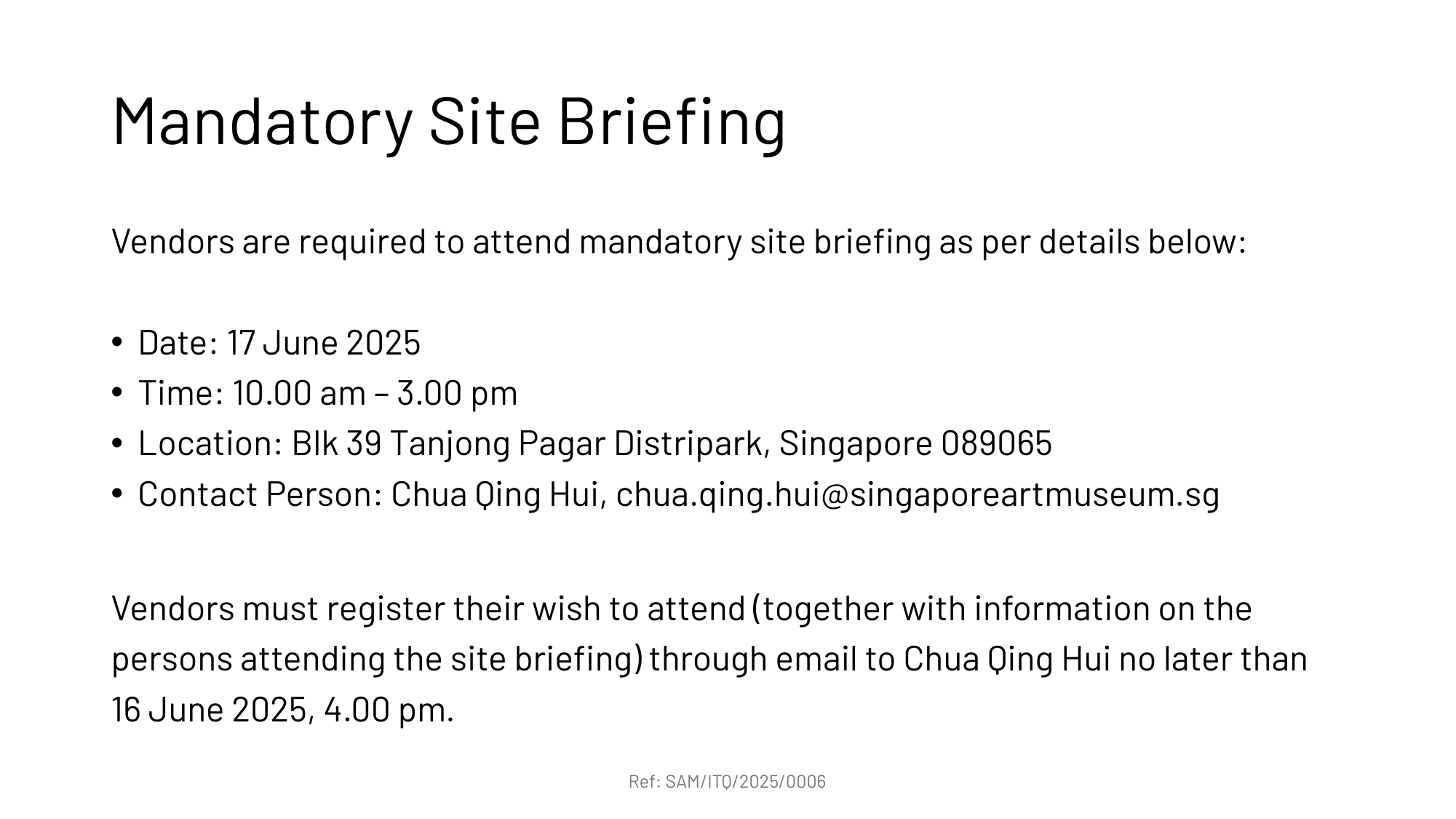

# Mandatory Site Briefing
Vendors are required to attend mandatory site briefing as per details below:

Date: 17 June 2025
Time: 10.00 am – 3.00 pm
Location: Blk 39 Tanjong Pagar Distripark, Singapore 089065
Contact Person: Chua Qing Hui, chua.qing.hui@singaporeartmuseum.sg

Vendors must register their wish to attend (together with information on the persons attending the site briefing) through email to Chua Qing Hui no later than 16 June 2025, 4.00 pm.

Ref: SAM/ITQ/2025/0006